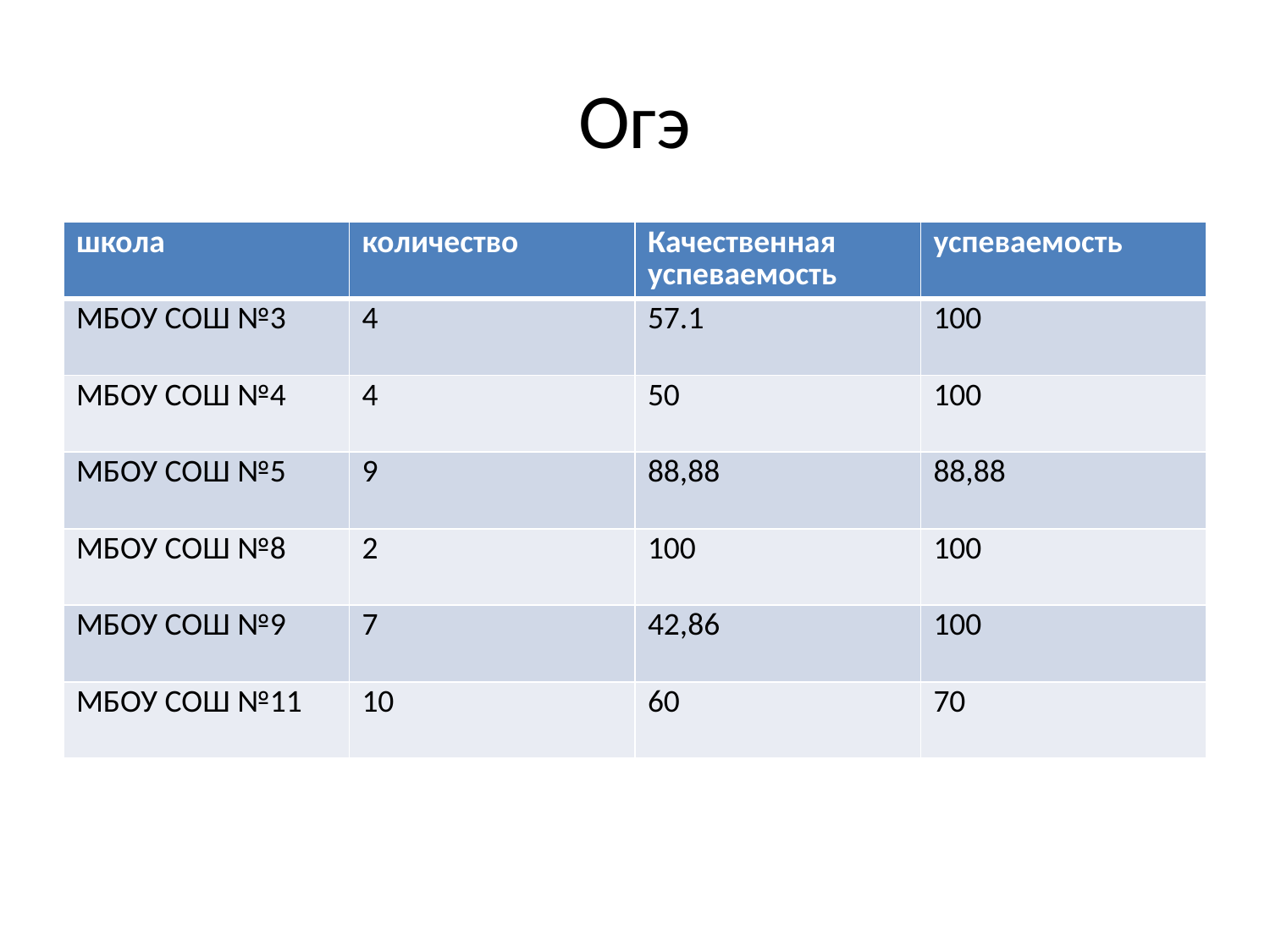

# Огэ
| школа | количество | Качественная успеваемость | успеваемость |
| --- | --- | --- | --- |
| МБОУ СОШ №3 | 4 | 57.1 | 100 |
| МБОУ СОШ №4 | 4 | 50 | 100 |
| МБОУ СОШ №5 | 9 | 88,88 | 88,88 |
| МБОУ СОШ №8 | 2 | 100 | 100 |
| МБОУ СОШ №9 | 7 | 42,86 | 100 |
| МБОУ СОШ №11 | 10 | 60 | 70 |